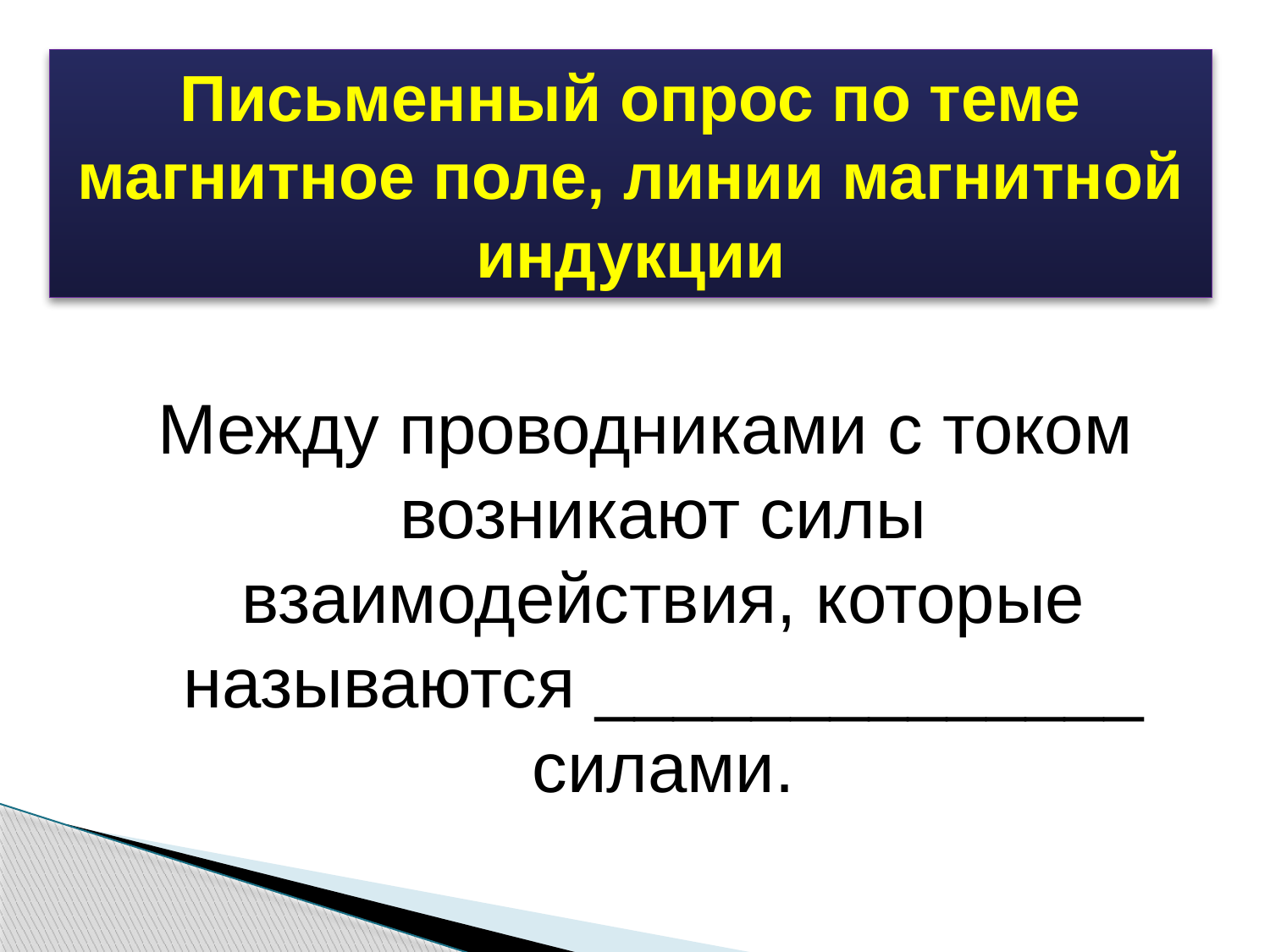

# Письменный опрос по теме магнитное поле, линии магнитной индукции
Между проводниками с током возникают силы взаимодействия, которые называются ______________ силами.